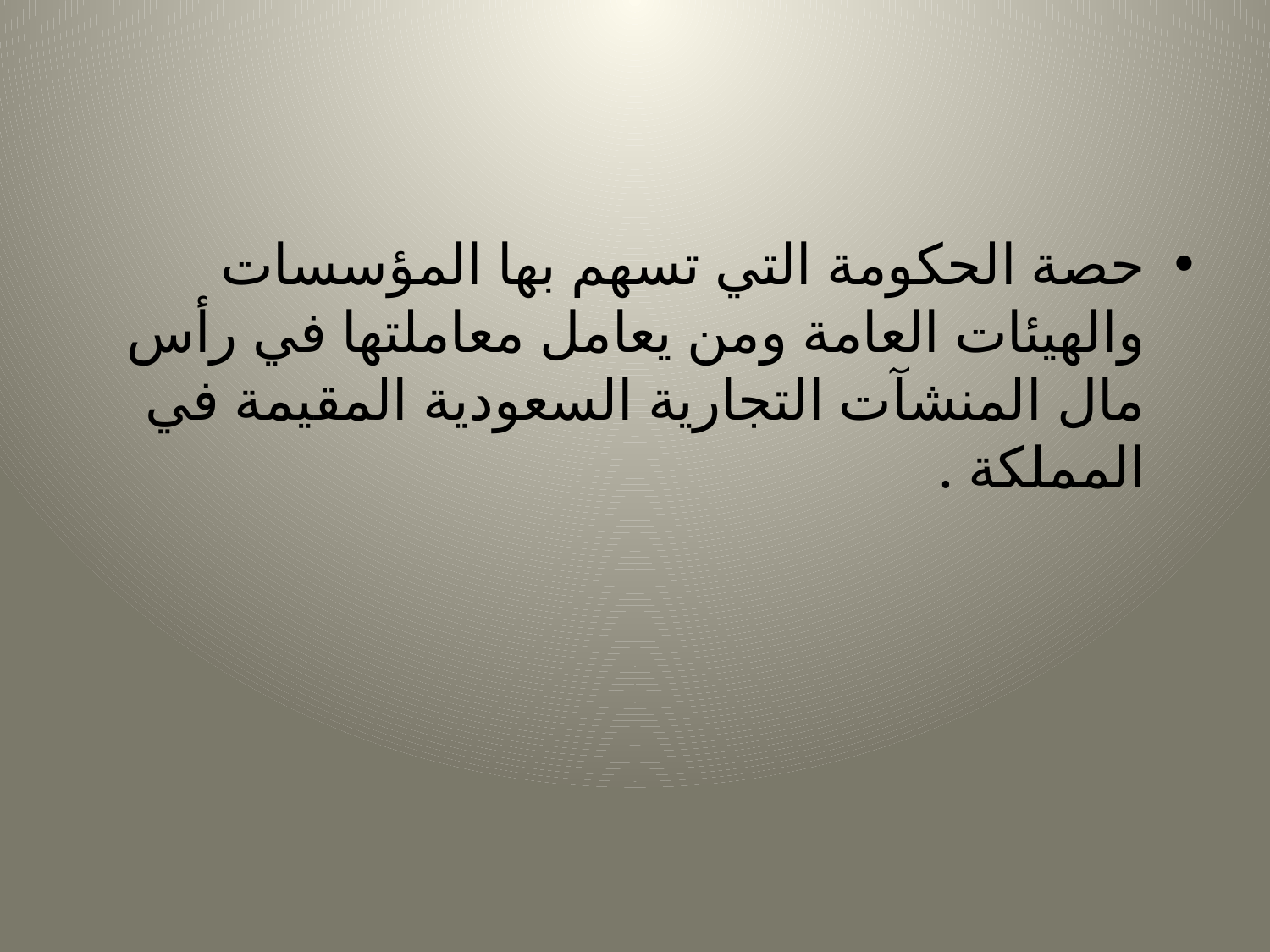

#
حصة الحكومة التي تسهم بها المؤسسات والهيئات العامة ومن يعامل معاملتها في رأس مال المنشآت التجارية السعودية المقيمة في المملكة .